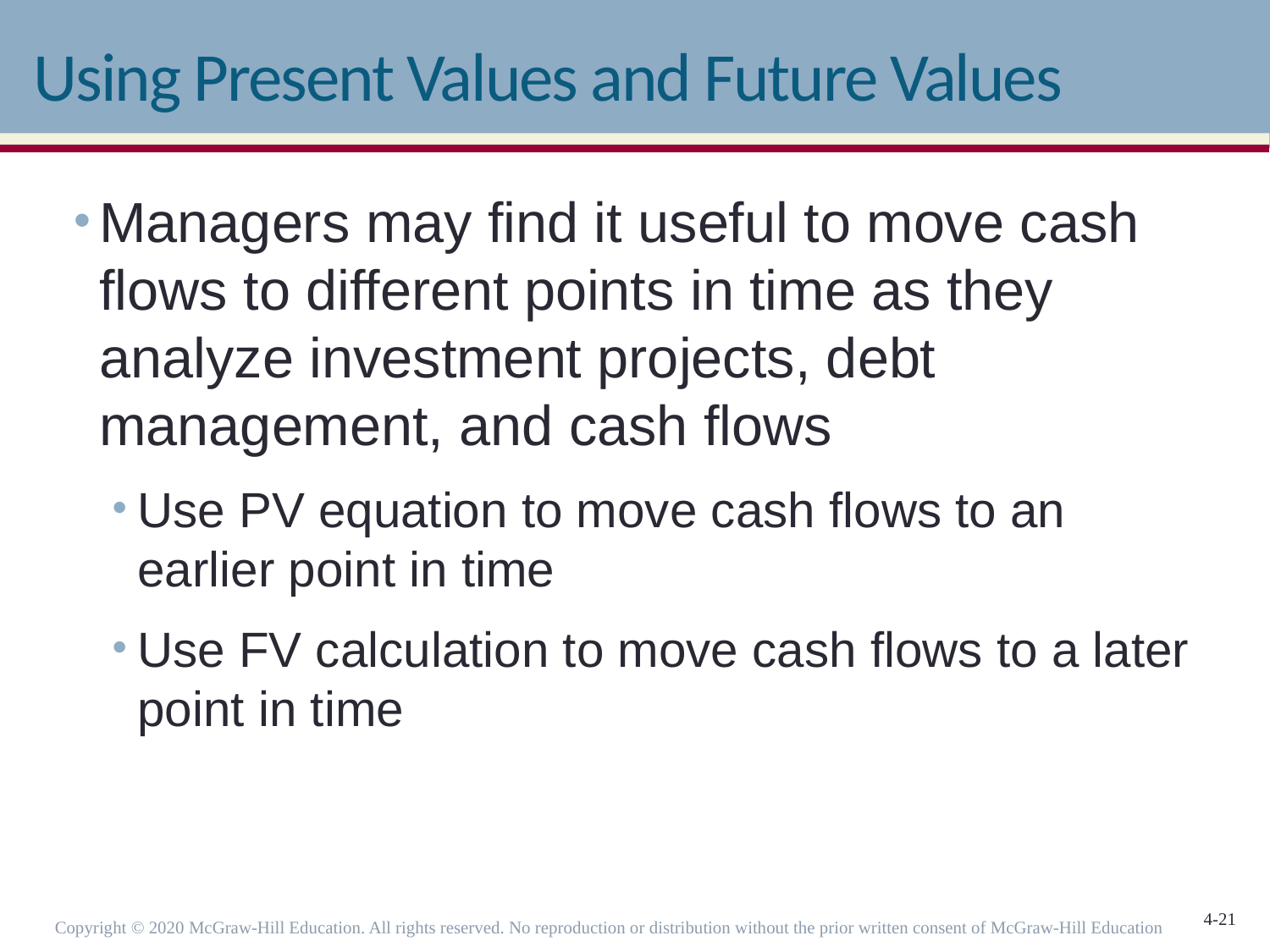

# Using Present Values and Future Values
Managers may find it useful to move cash flows to different points in time as they analyze investment projects, debt management, and cash flows
Use PV equation to move cash flows to an earlier point in time
Use FV calculation to move cash flows to a later point in time
Copyright © 2020 McGraw-Hill Education. All rights reserved. No reproduction or distribution without the prior written consent of McGraw-Hill Education